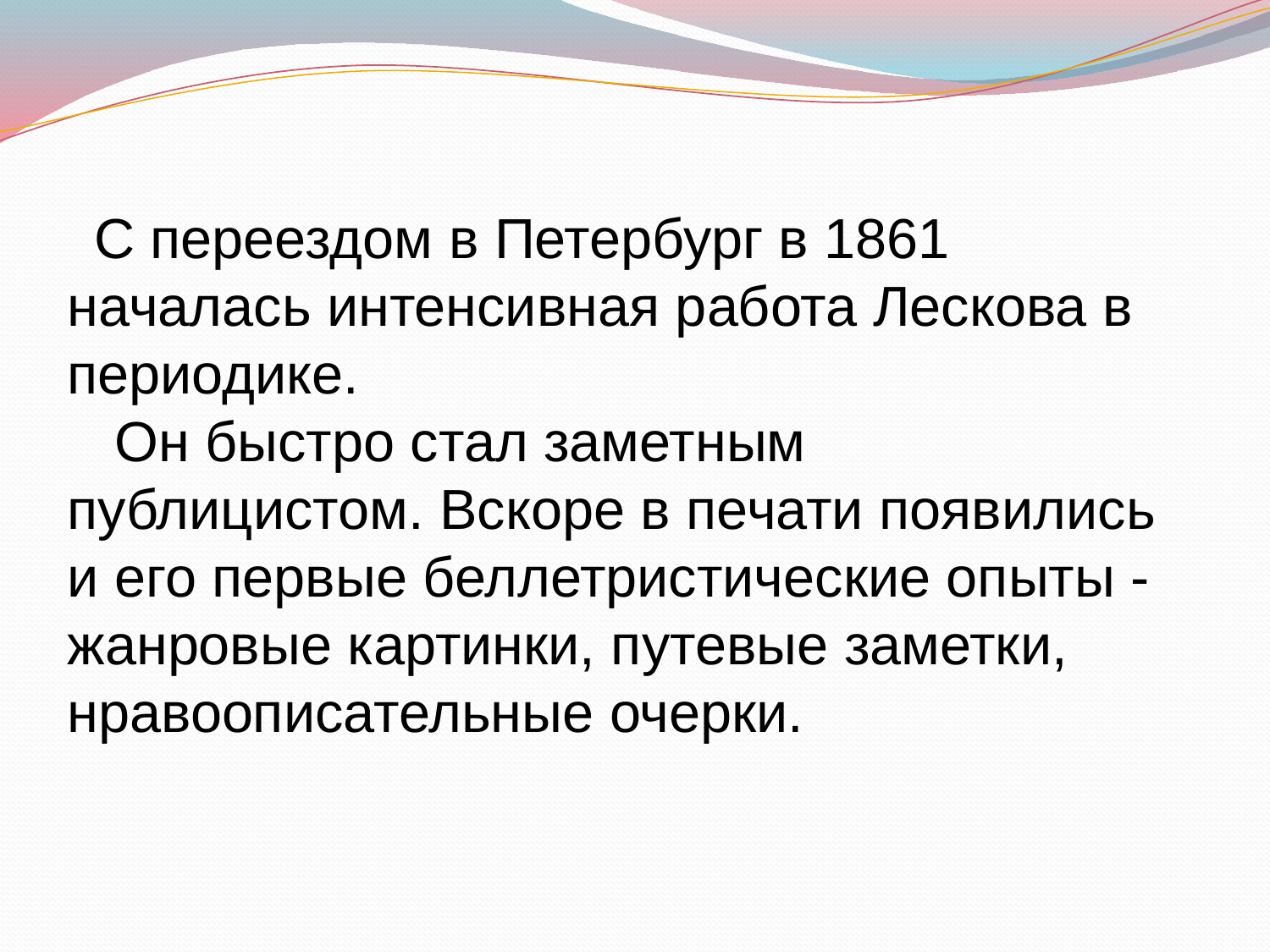

#
   С переездом в Петербург в 1861 началась интенсивная работа Лескова в периодике.
   Он быстро стал заметным публицистом. Вскоре в печати появились и его первые беллетристические опыты - жанровые картинки, путевые заметки, нравоописательные очерки.